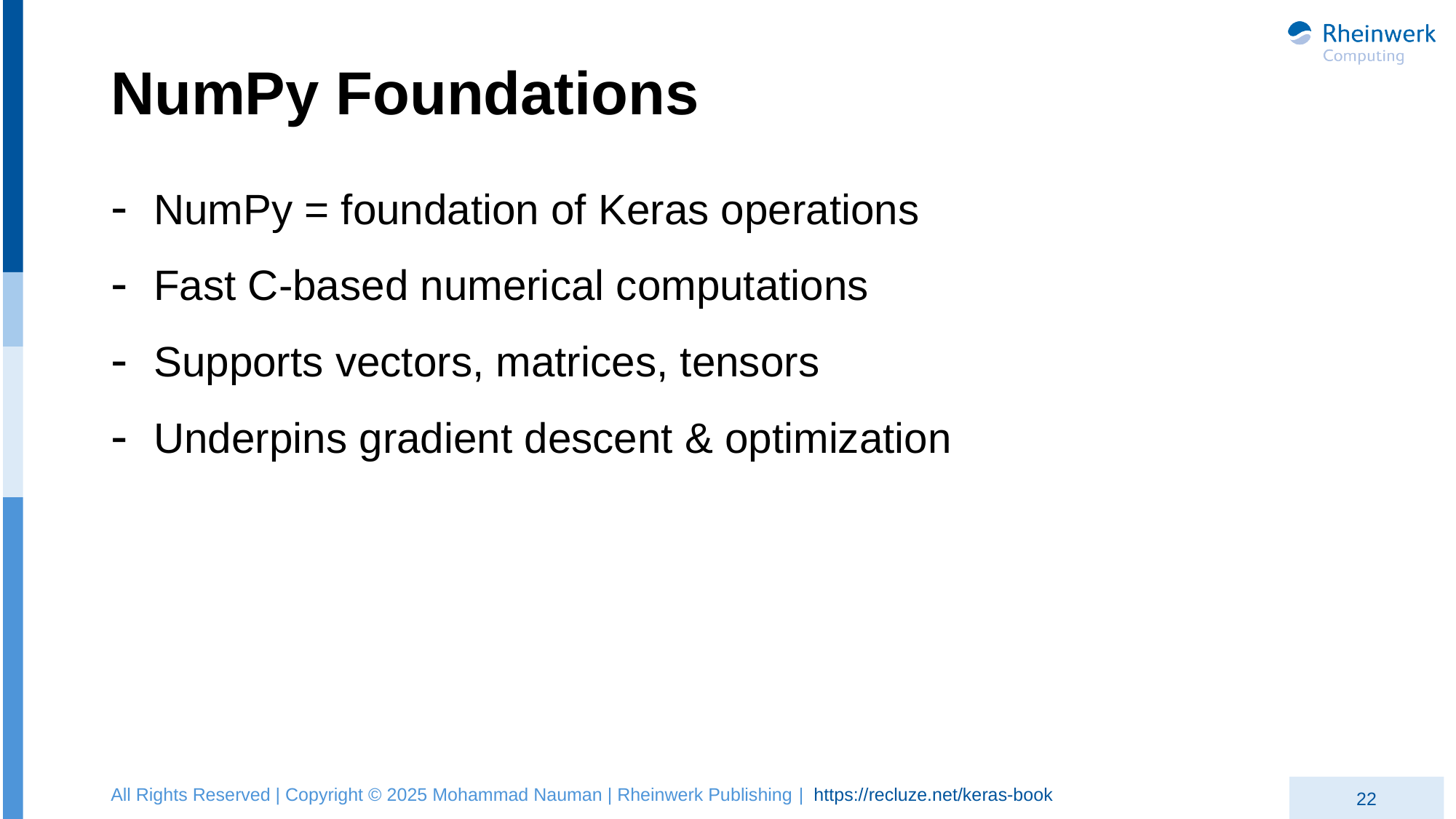

# NumPy Foundations
NumPy = foundation of Keras operations
Fast C-based numerical computations
Supports vectors, matrices, tensors
Underpins gradient descent & optimization